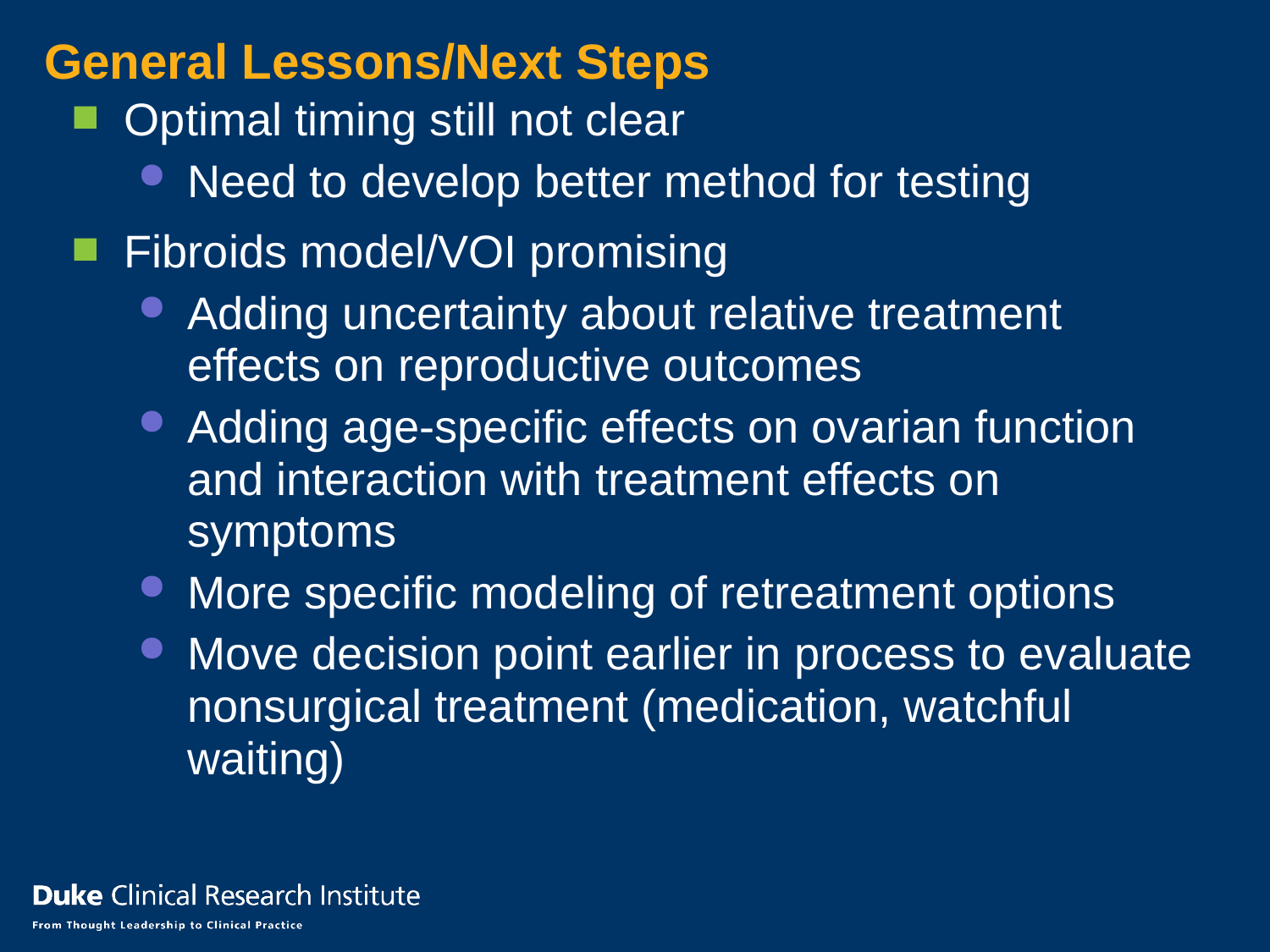

General Lessons/Next Steps
Optimal timing still not clear
Need to develop better method for testing
Fibroids model/VOI promising
Adding uncertainty about relative treatment effects on reproductive outcomes
Adding age-specific effects on ovarian function and interaction with treatment effects on symptoms
More specific modeling of retreatment options
Move decision point earlier in process to evaluate nonsurgical treatment (medication, watchful waiting)